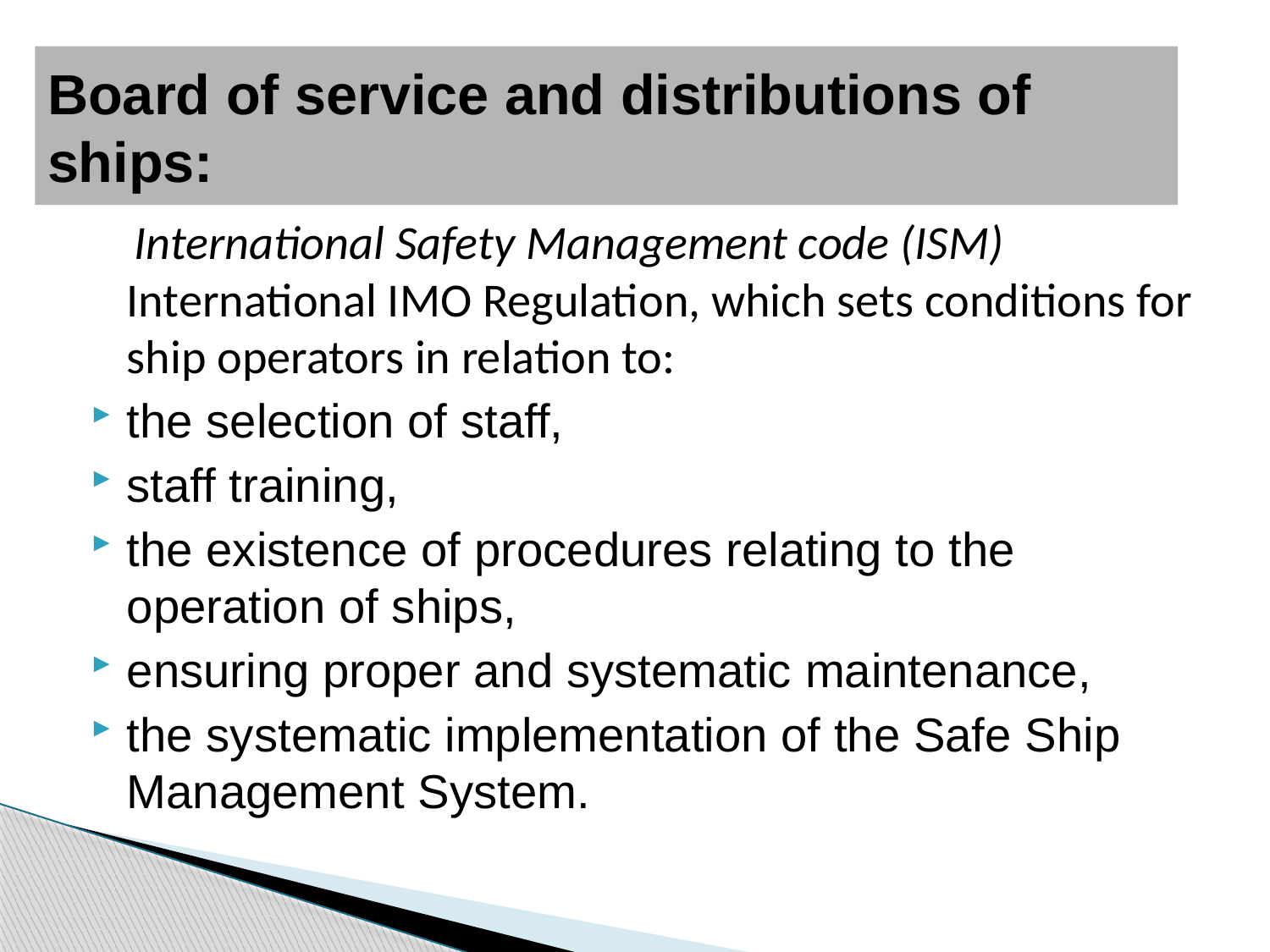

# Board of service and distributions of ships:
    International Safety Management code (ISM) International IMO Regulation, which sets conditions for ship operators in relation to:
the selection of staff,
staff training,
the existence of procedures relating to the operation of ships,
ensuring proper and systematic maintenance,
the systematic implementation of the Safe Ship Management System.